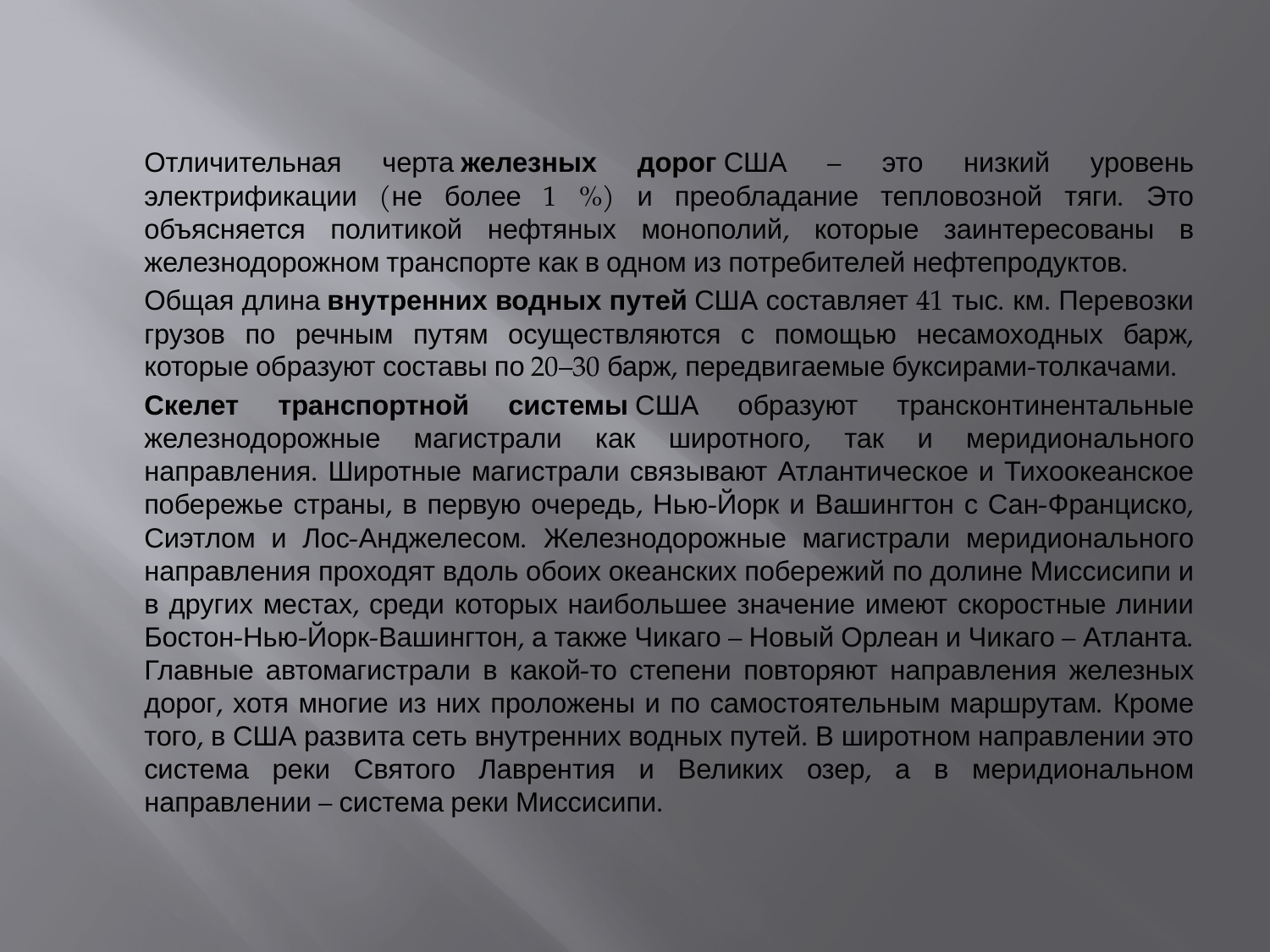

#
		Отличительная черта железных дорог США – это низкий уровень электрификации (не более 1 %) и преобладание тепловозной тяги. Это объясняется политикой нефтяных монополий, которые заинтересованы в железнодорожном транспорте как в одном из потребителей нефтепродуктов.
		Общая длина внутренних водных путей США составляет 41 тыс. км. Перевозки грузов по речным путям осуществляются с помощью несамоходных барж, которые образуют составы по 20–30 барж, передвигаемые буксирами-толкачами.
		Скелет транспортной системы США образуют трансконтинентальные железнодорожные магистрали как широтного, так и меридионального направления. Широтные магистрали связывают Атлантическое и Тихоокеанское побережье страны, в первую очередь, Нью-Йорк и Вашингтон с Сан-Франциско, Сиэтлом и Лос-Анджелесом. Железнодорожные магистрали меридионального направления проходят вдоль обоих океанских побережий по долине Миссисипи и в других местах, среди которых наибольшее значение имеют скоростные линии Бостон-Нью-Йорк-Вашингтон, а также Чикаго – Новый Орлеан и Чикаго – Атланта. Главные автомагистрали в какой-то степени повторяют направления железных дорог, хотя многие из них проложены и по самостоятельным маршрутам. Кроме того, в США развита сеть внутренних водных путей. В широтном направлении это система реки Святого Лаврентия и Великих озер, а в меридиональном направлении – система реки Миссисипи.